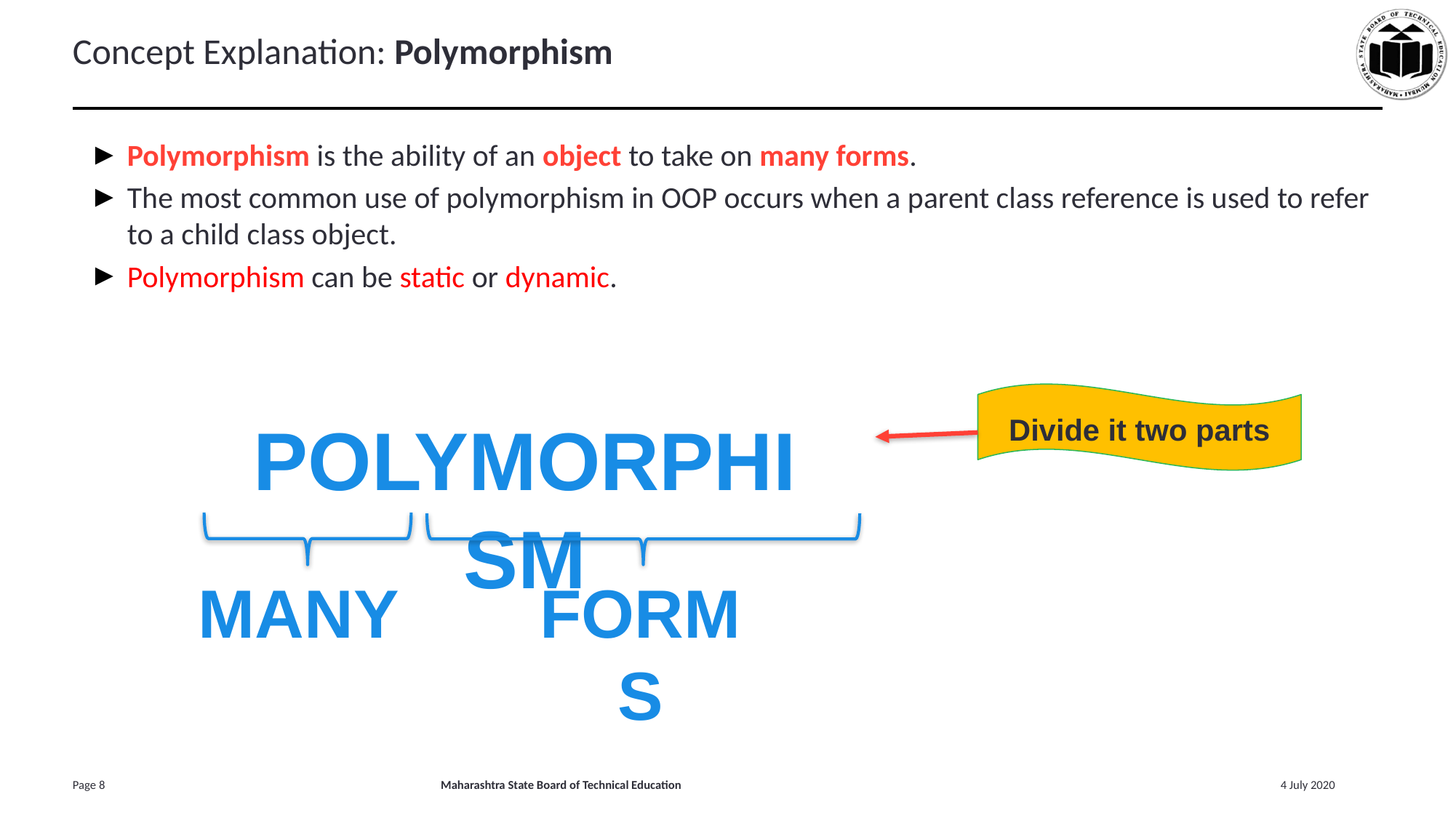

# Concept Explanation: Polymorphism
Polymorphism is the ability of an object to take on many forms.
The most common use of polymorphism in OOP occurs when a parent class reference is used to refer to a child class object.
Polymorphism can be static or dynamic.

Divide it two parts
POLYMORPHISM

MANY
FORMS
8